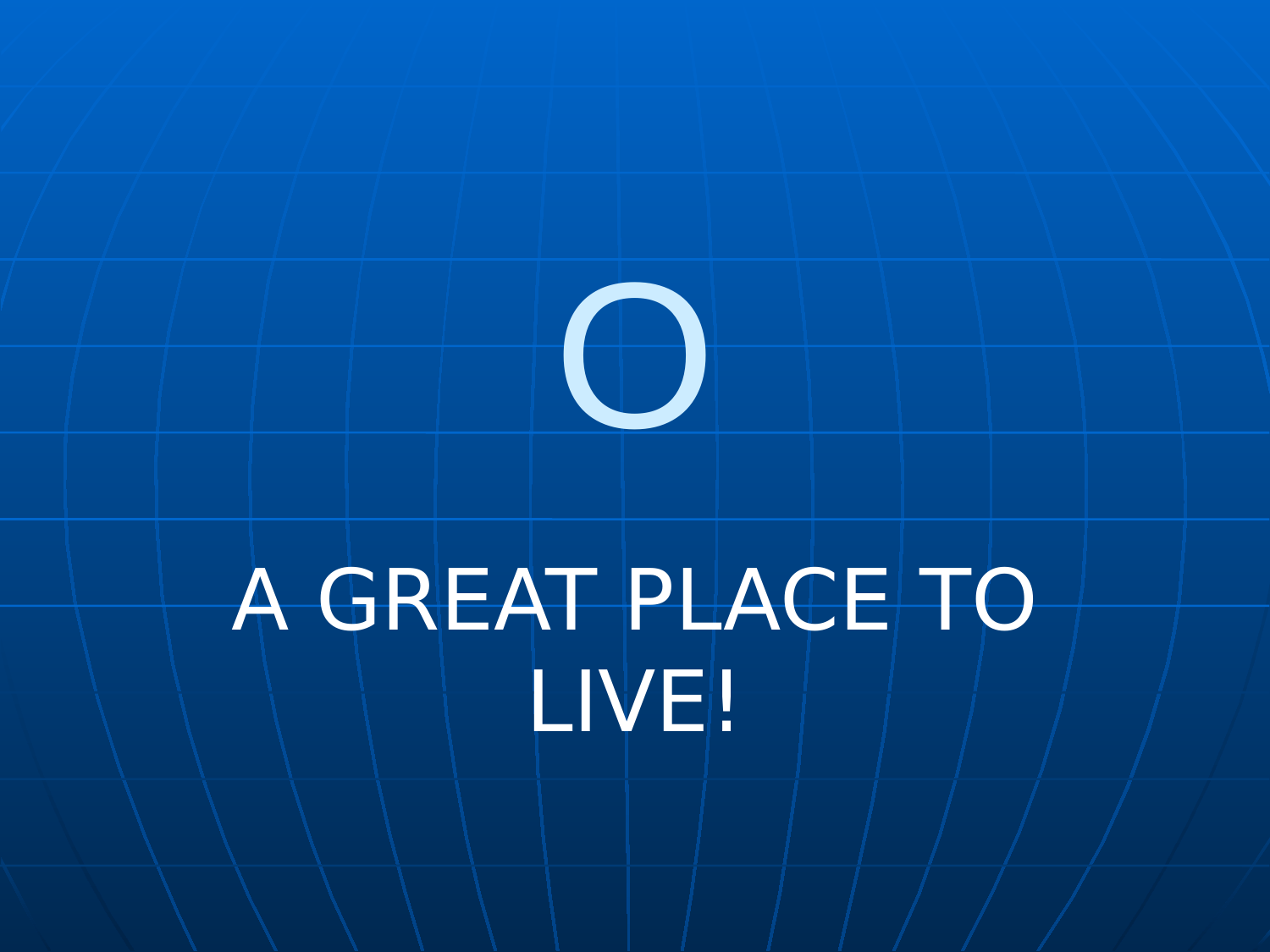

# O
A GREAT PLACE TO LIVE!